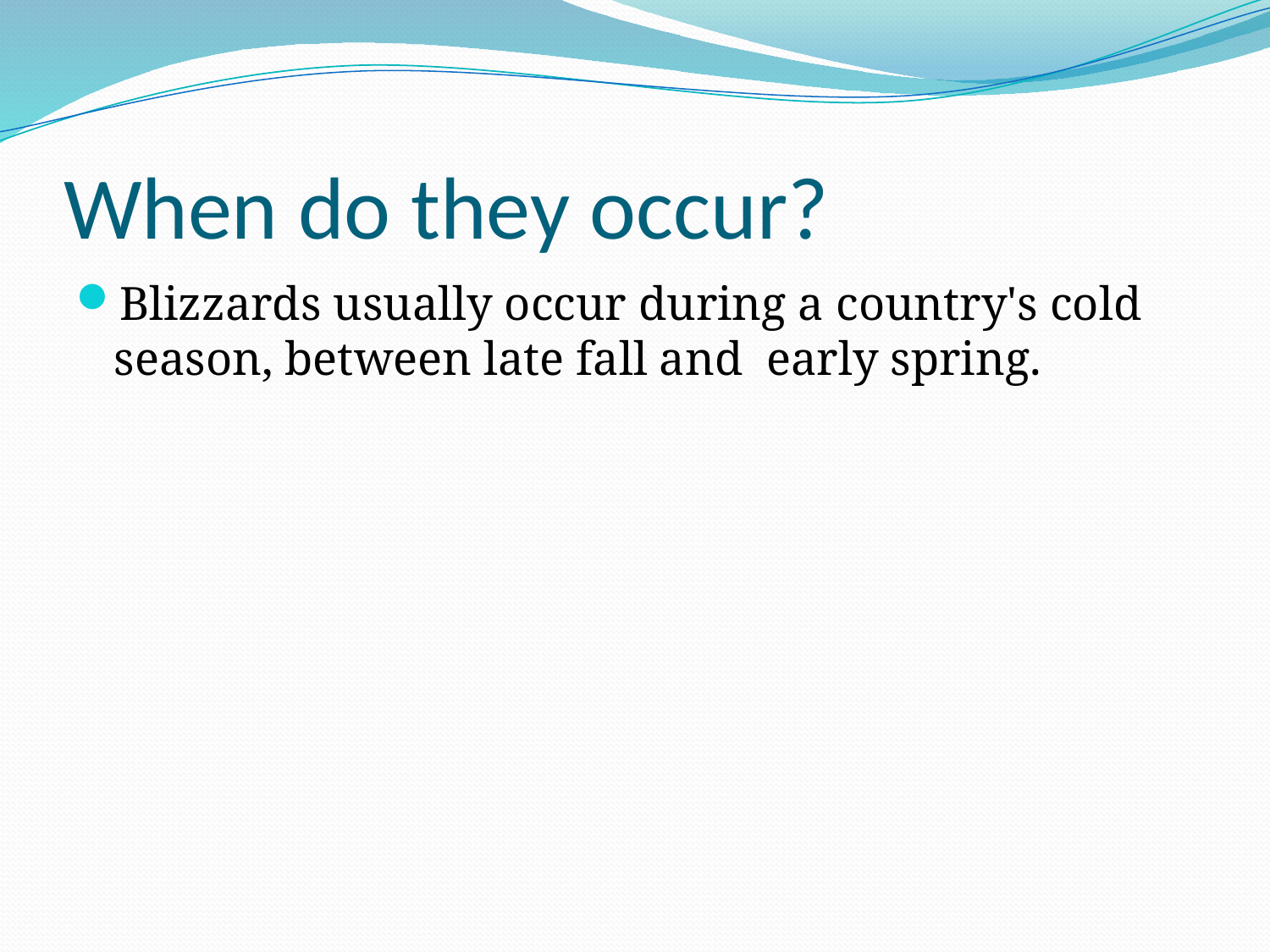

# When do they occur?
Blizzards usually occur during a country's cold season, between late fall and  early spring.